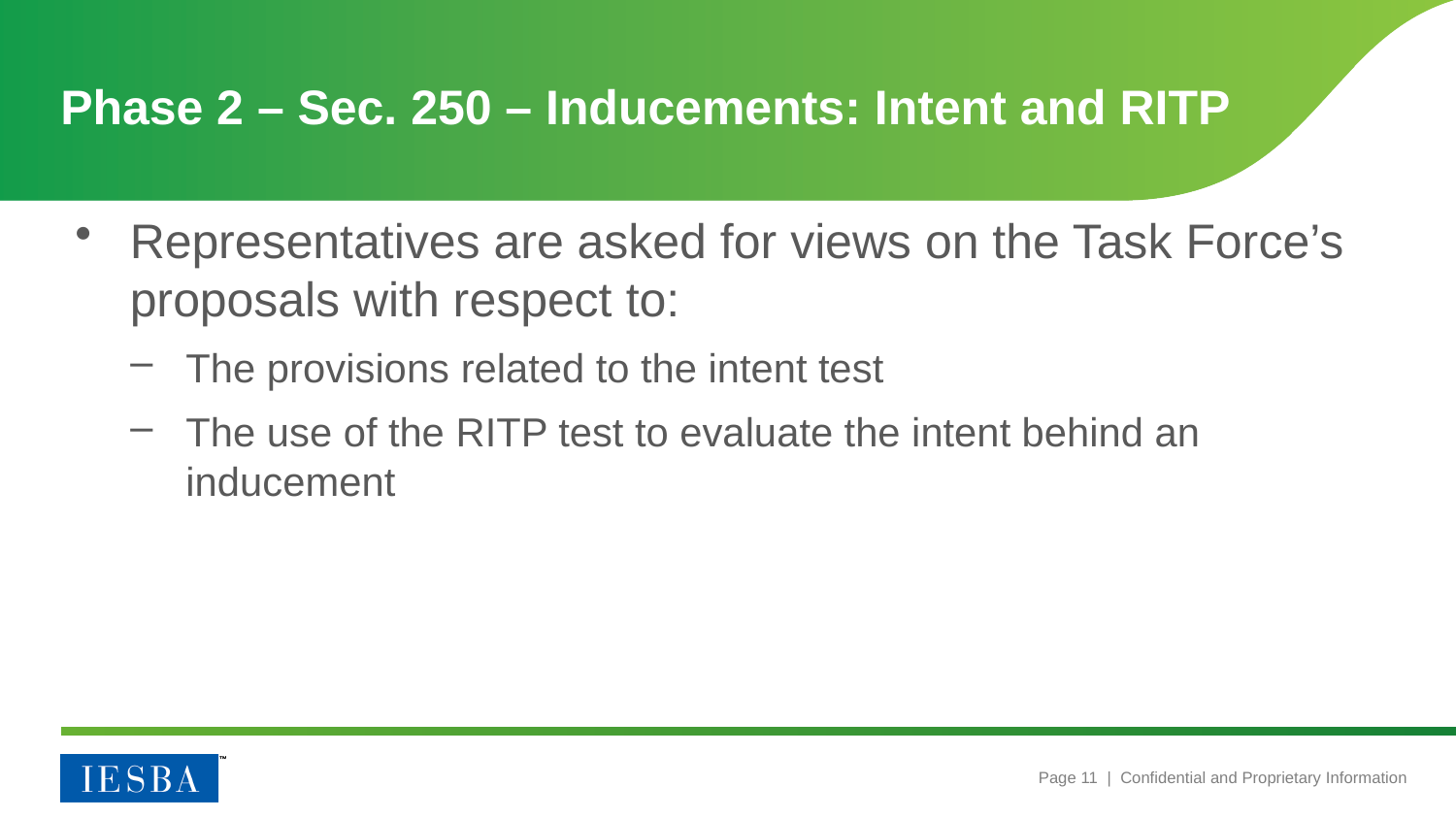

# Phase 2 – Sec. 250 – Inducements: Intent and RITP
Representatives are asked for views on the Task Force’s proposals with respect to:
The provisions related to the intent test
The use of the RITP test to evaluate the intent behind an inducement